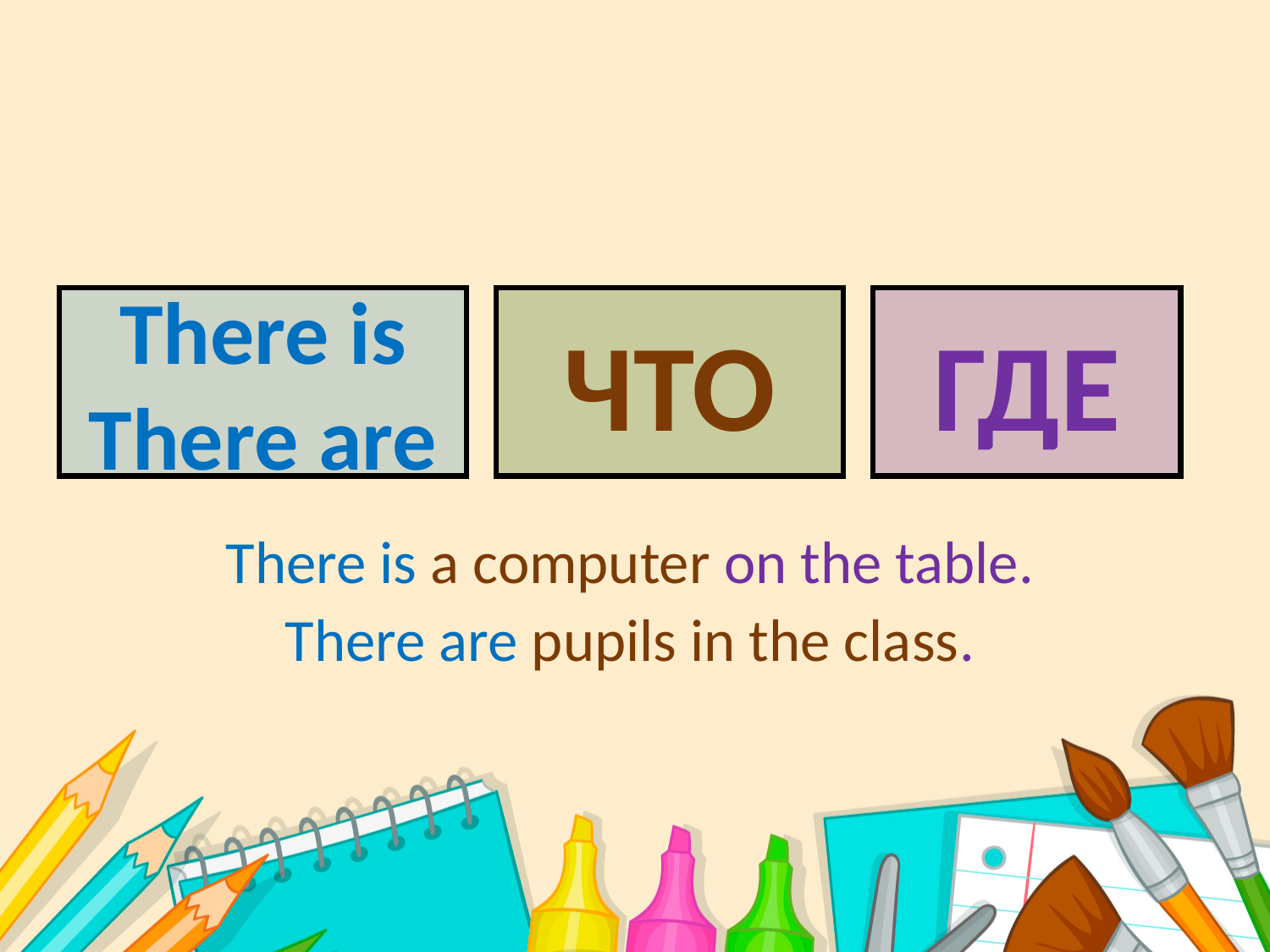

There is
There are
ЧТО
ГДЕ
There is a computer on the table.
There are pupils in the class.